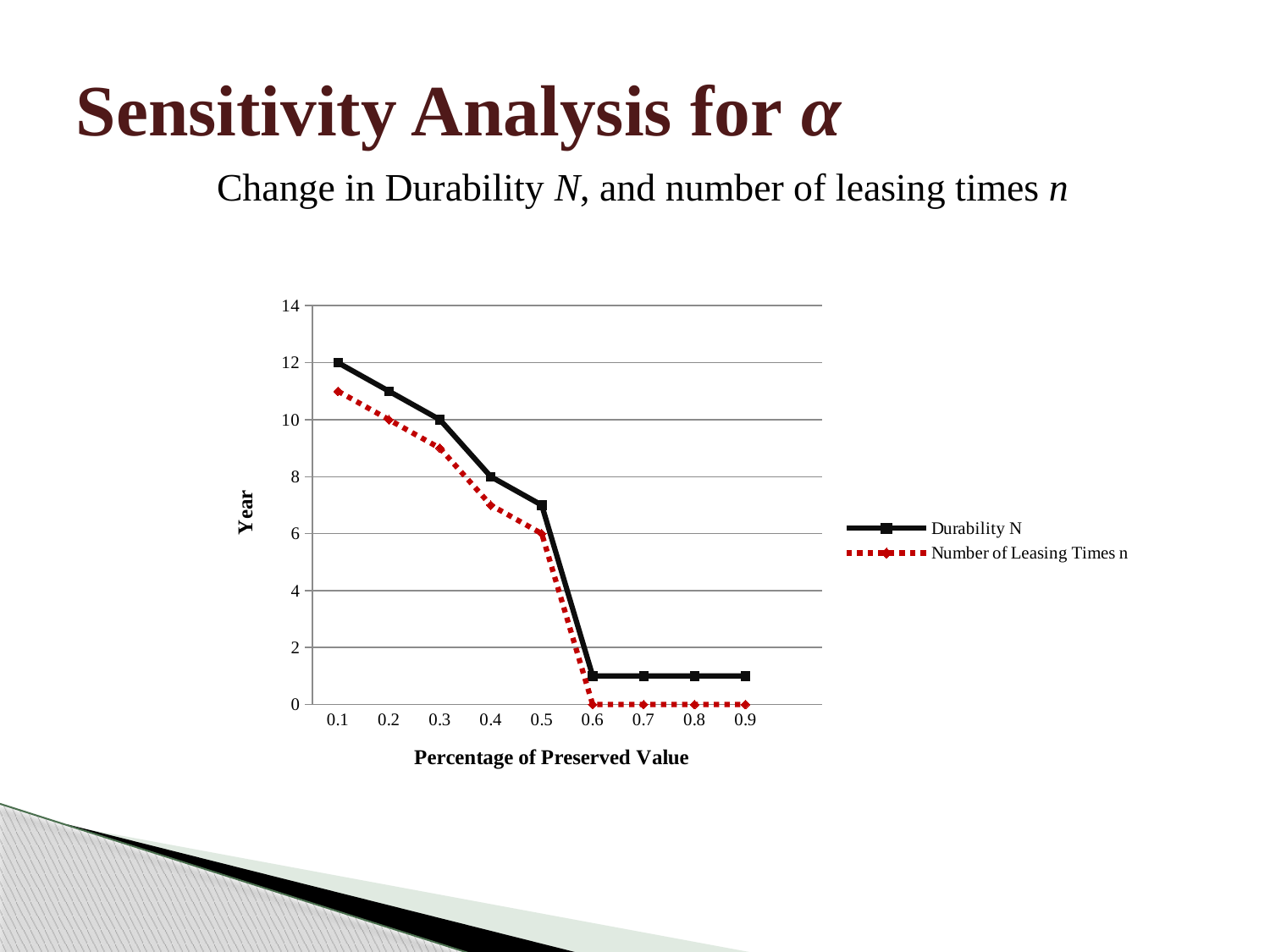

# Sensitivity Analysis for α
Change in Durability N, and number of leasing times n

### Chart

| Category |  |  |
|---|---|---|
| 0.1 | 12.0 | 11.0 |
| 0.2 | 11.0 | 10.0 |
| 0.3 | 10.0 | 9.0 |
| 0.4 | 8.0 | 7.0 |
| 0.5 | 7.0 | 6.0 |
| 0.6 | 1.0 | 0.0 |
| 0.7 | 1.0 | 0.0 |
| 0.8 | 1.0 | 0.0 |
| 0.9 | 1.0 | 0.0 |